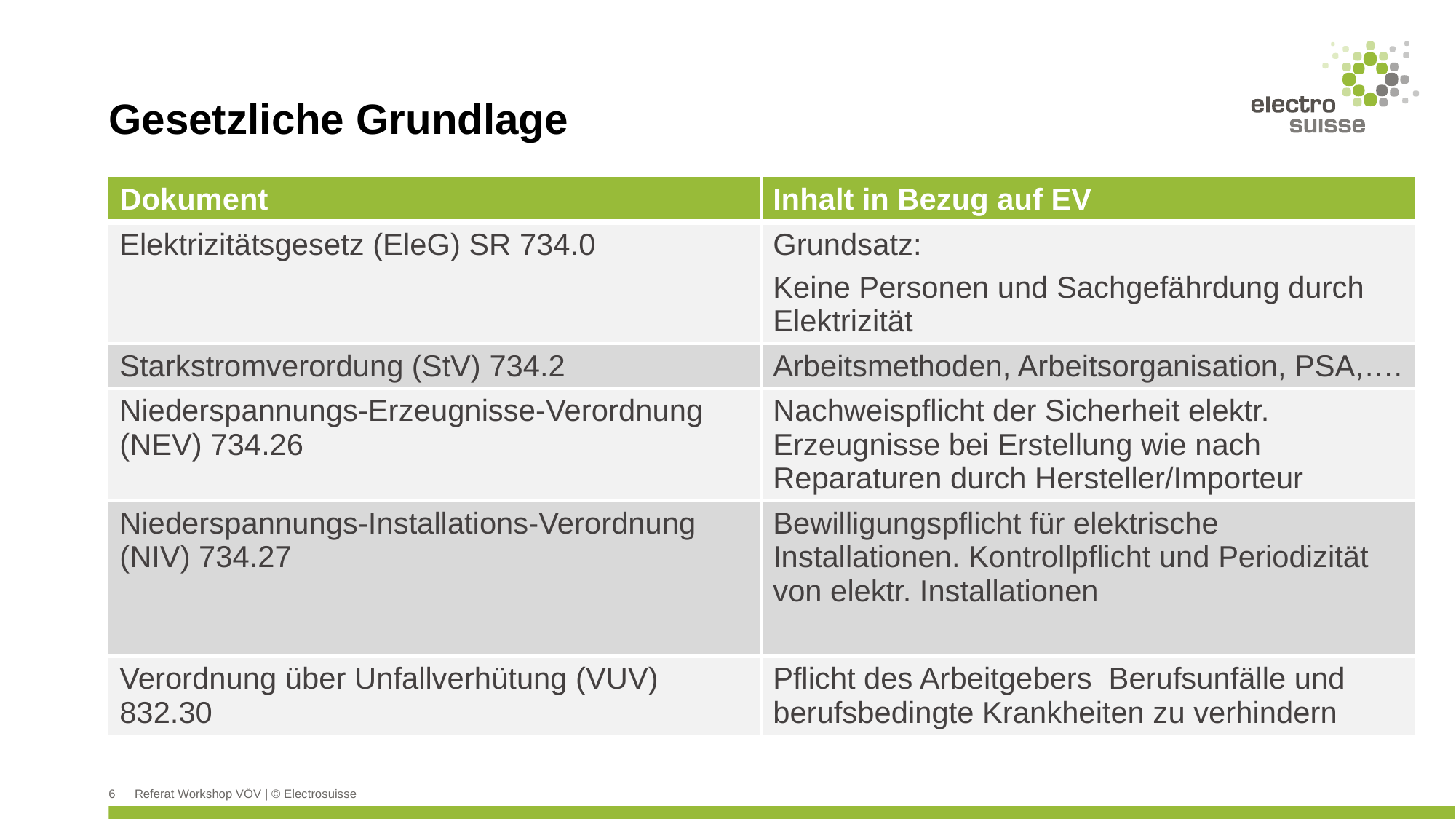

# Gesetzliche Grundlage
| Dokument | Inhalt in Bezug auf EV |
| --- | --- |
| Elektrizitätsgesetz (EleG) SR 734.0 | Grundsatz: Keine Personen und Sachgefährdung durch Elektrizität |
| Starkstromverordung (StV) 734.2 | Arbeitsmethoden, Arbeitsorganisation, PSA,…. |
| Niederspannungs-Erzeugnisse-Verordnung (NEV) 734.26 | Nachweispflicht der Sicherheit elektr. Erzeugnisse bei Erstellung wie nach Reparaturen durch Hersteller/Importeur |
| Niederspannungs-Installations-Verordnung (NIV) 734.27 | Bewilligungspflicht für elektrische Installationen. Kontrollpflicht und Periodizität von elektr. Installationen |
| Verordnung über Unfallverhütung (VUV) 832.30 | Pflicht des Arbeitgebers Berufsunfälle und berufsbedingte Krankheiten zu verhindern |
6
Referat Workshop VÖV | © Electrosuisse